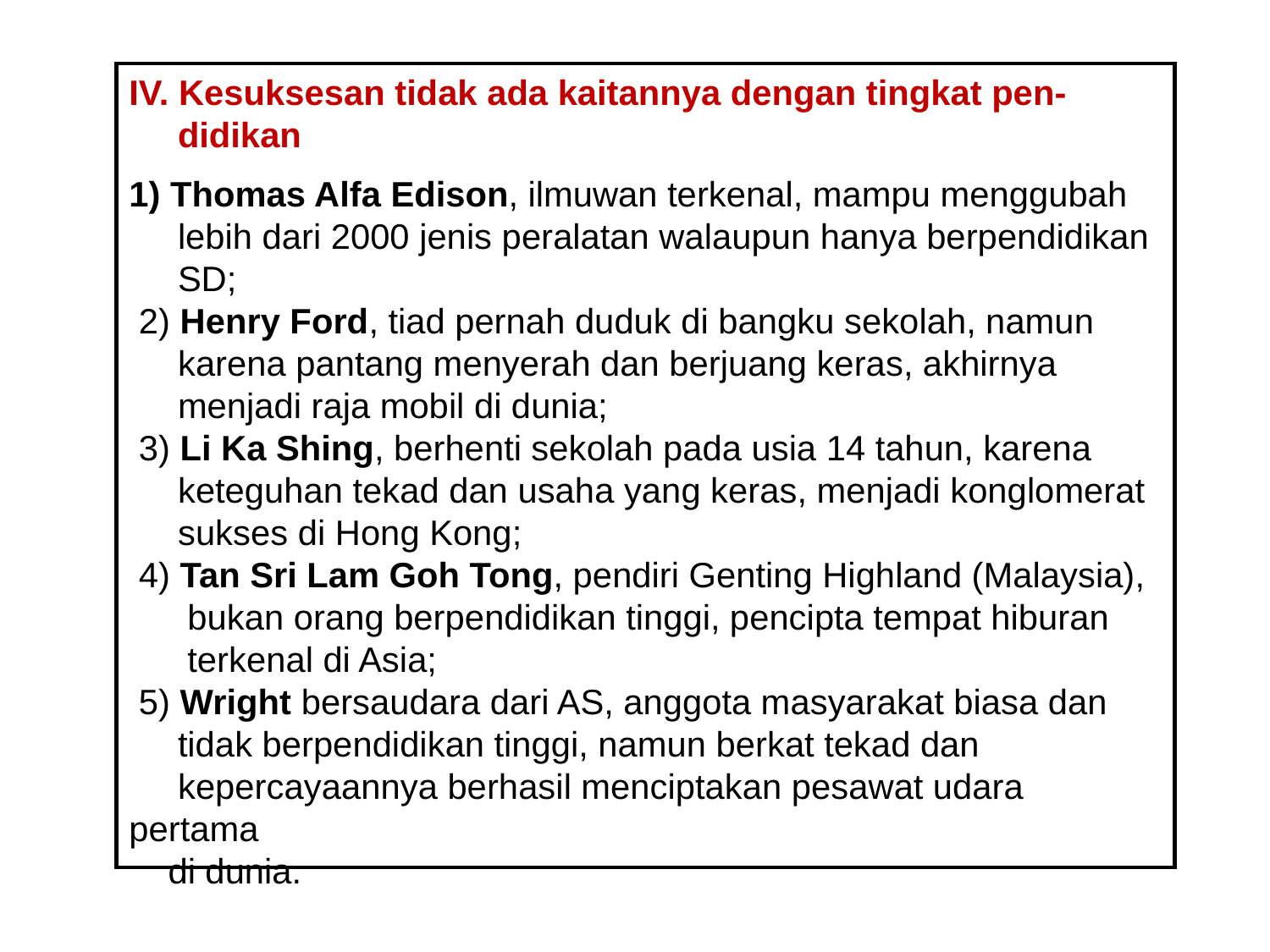

IV. Kesuksesan tidak ada kaitannya dengan tingkat pen-
     didikan

1) Thomas Alfa Edison, ilmuwan terkenal, mampu menggubah
     lebih dari 2000 jenis peralatan walaupun hanya berpendidikan
     SD;
 2) Henry Ford, tiad pernah duduk di bangku sekolah, namun
     karena pantang menyerah dan berjuang keras, akhirnya
     menjadi raja mobil di dunia;
 3) Li Ka Shing, berhenti sekolah pada usia 14 tahun, karena
     keteguhan tekad dan usaha yang keras, menjadi konglomerat
     sukses di Hong Kong;
 4) Tan Sri Lam Goh Tong, pendiri Genting Highland (Malaysia),
      bukan orang berpendidikan tinggi, pencipta tempat hiburan
      terkenal di Asia;
 5) Wright bersaudara dari AS, anggota masyarakat biasa dan
     tidak berpendidikan tinggi, namun berkat tekad dan
     kepercayaannya berhasil menciptakan pesawat udara pertama
    di dunia.